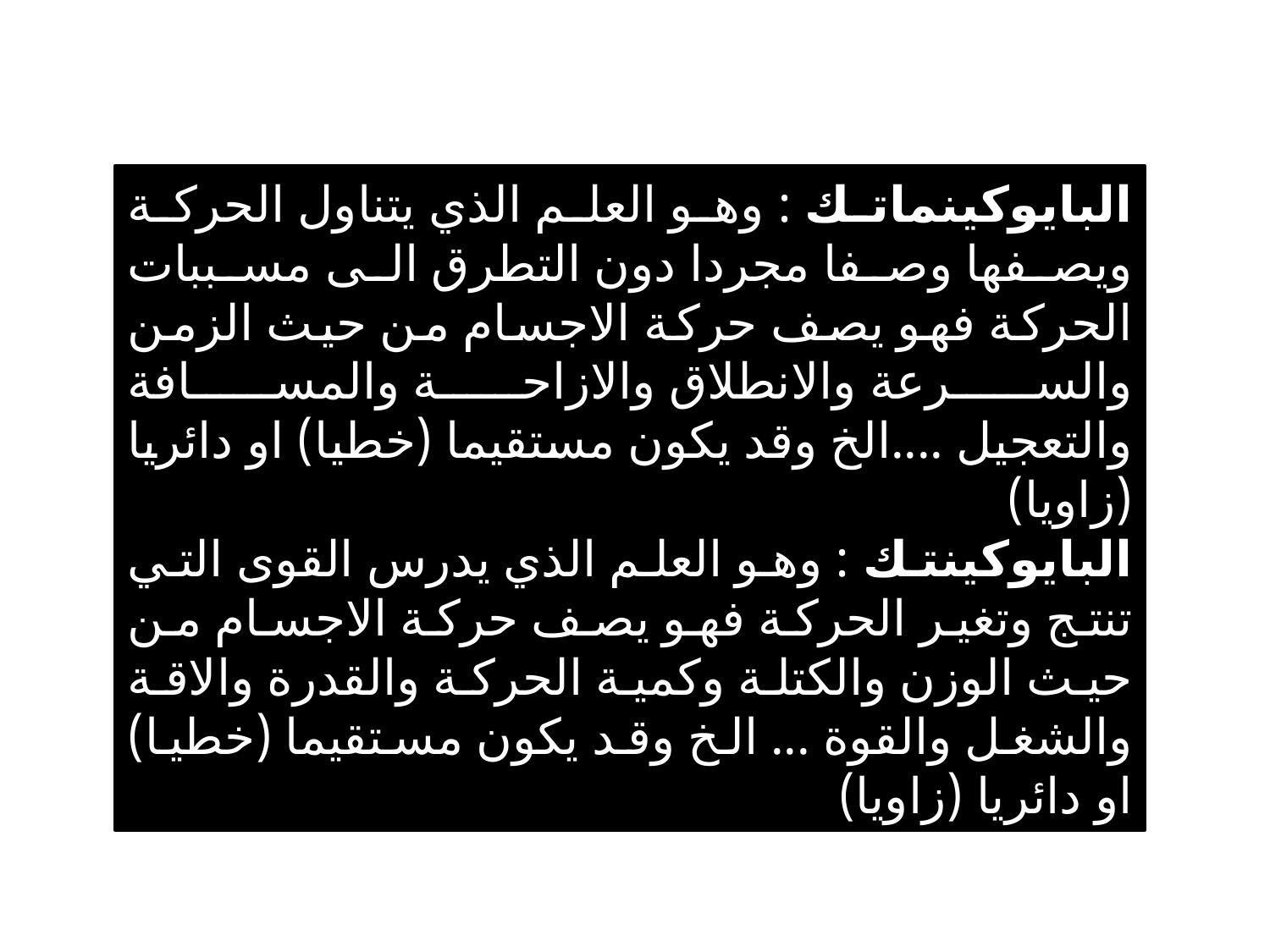

البايوكينماتك : وهو العلم الذي يتناول الحركة ويصفها وصفا مجردا دون التطرق الى مسببات الحركة فهو يصف حركة الاجسام من حيث الزمن والسرعة والانطلاق والازاحة والمسافة والتعجيل ....الخ وقد يكون مستقيما (خطيا) او دائريا (زاويا)
البايوكينتك : وهو العلم الذي يدرس القوى التي تنتج وتغير الحركة فهو يصف حركة الاجسام من حيث الوزن والكتلة وكمية الحركة والقدرة والاقة والشغل والقوة ... الخ وقد يكون مستقيما (خطيا) او دائريا (زاويا)